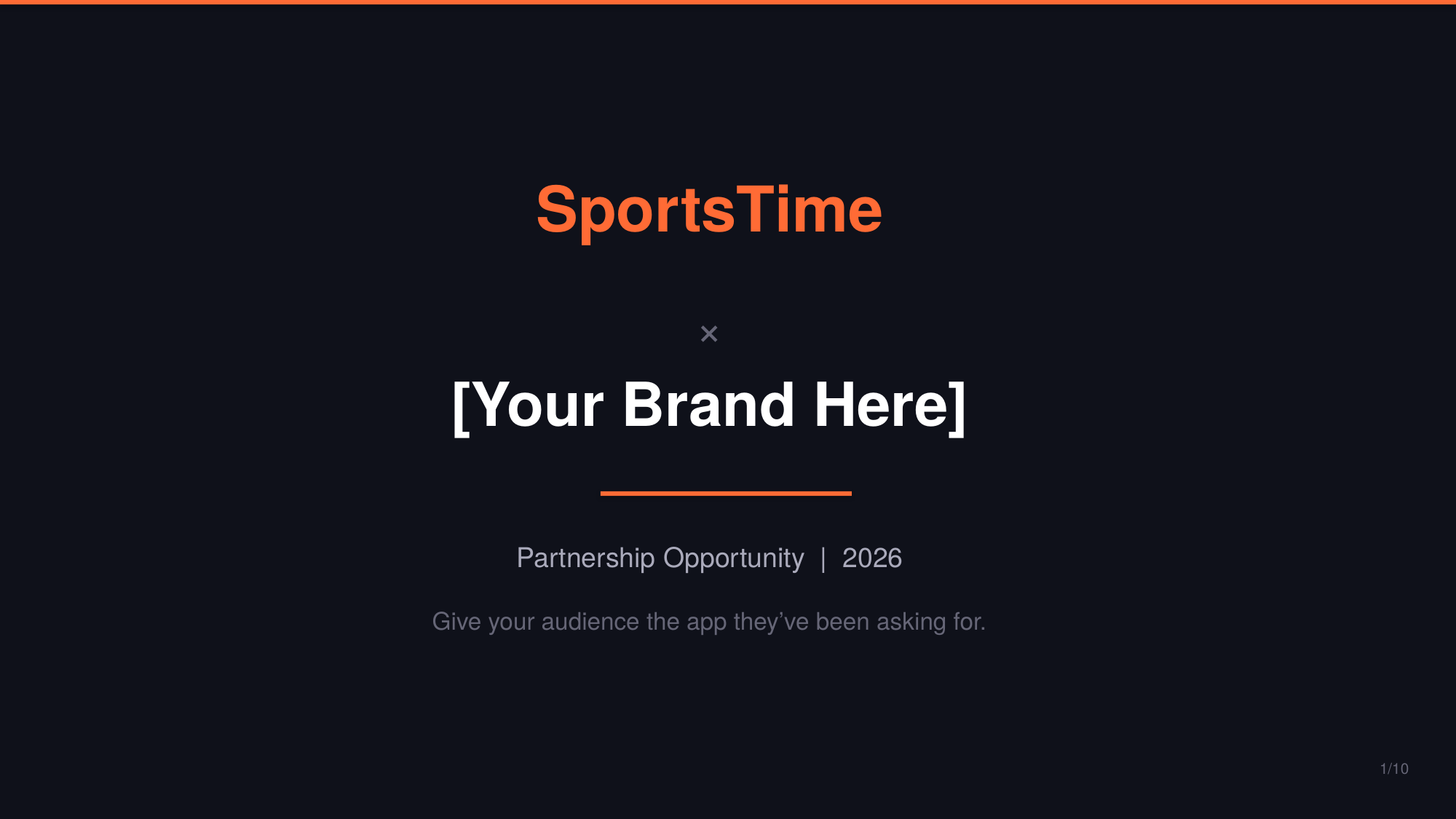

SportsTime
×
[Your Brand Here]

Partnership Opportunity  |  2026
Give your audience the app they’ve been asking for.
1/10